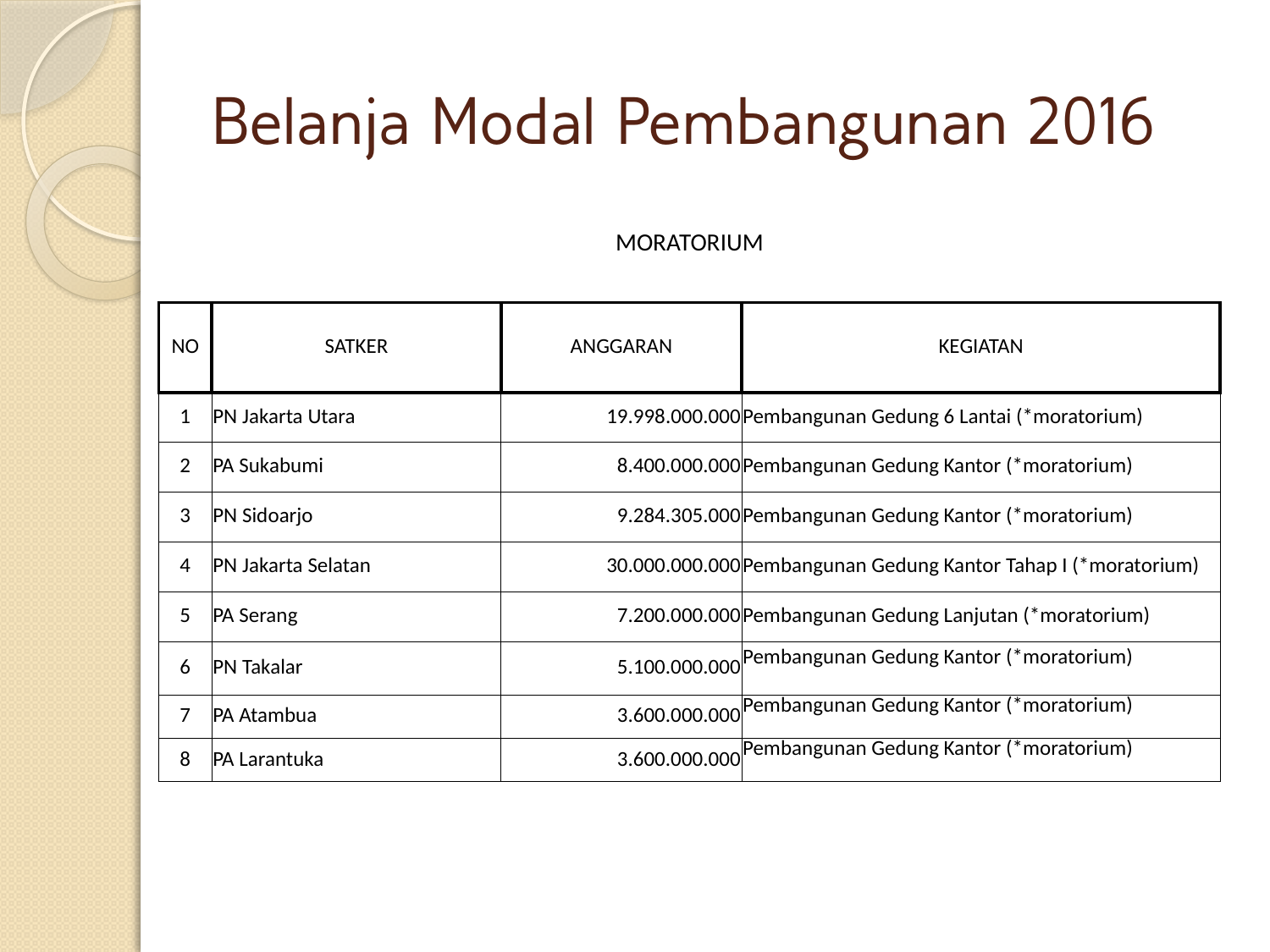

# Belanja Modal Pembangunan 2016
| MORATORIUM |  |  |  |
| --- | --- | --- | --- |
|  |  |  |  |
| NO | SATKER | ANGGARAN | KEGIATAN |
| 1 | PN Jakarta Utara | 19.998.000.000 | Pembangunan Gedung 6 Lantai (\*moratorium) |
| 2 | PA Sukabumi | 8.400.000.000 | Pembangunan Gedung Kantor (\*moratorium) |
| 3 | PN Sidoarjo | 9.284.305.000 | Pembangunan Gedung Kantor (\*moratorium) |
| 4 | PN Jakarta Selatan | 30.000.000.000 | Pembangunan Gedung Kantor Tahap I (\*moratorium) |
| 5 | PA Serang | 7.200.000.000 | Pembangunan Gedung Lanjutan (\*moratorium) |
| 6 | PN Takalar | 5.100.000.000 | Pembangunan Gedung Kantor (\*moratorium) |
| 7 | PA Atambua | 3.600.000.000 | Pembangunan Gedung Kantor (\*moratorium) |
| 8 | PA Larantuka | 3.600.000.000 | Pembangunan Gedung Kantor (\*moratorium) |
|  |  |  |  |